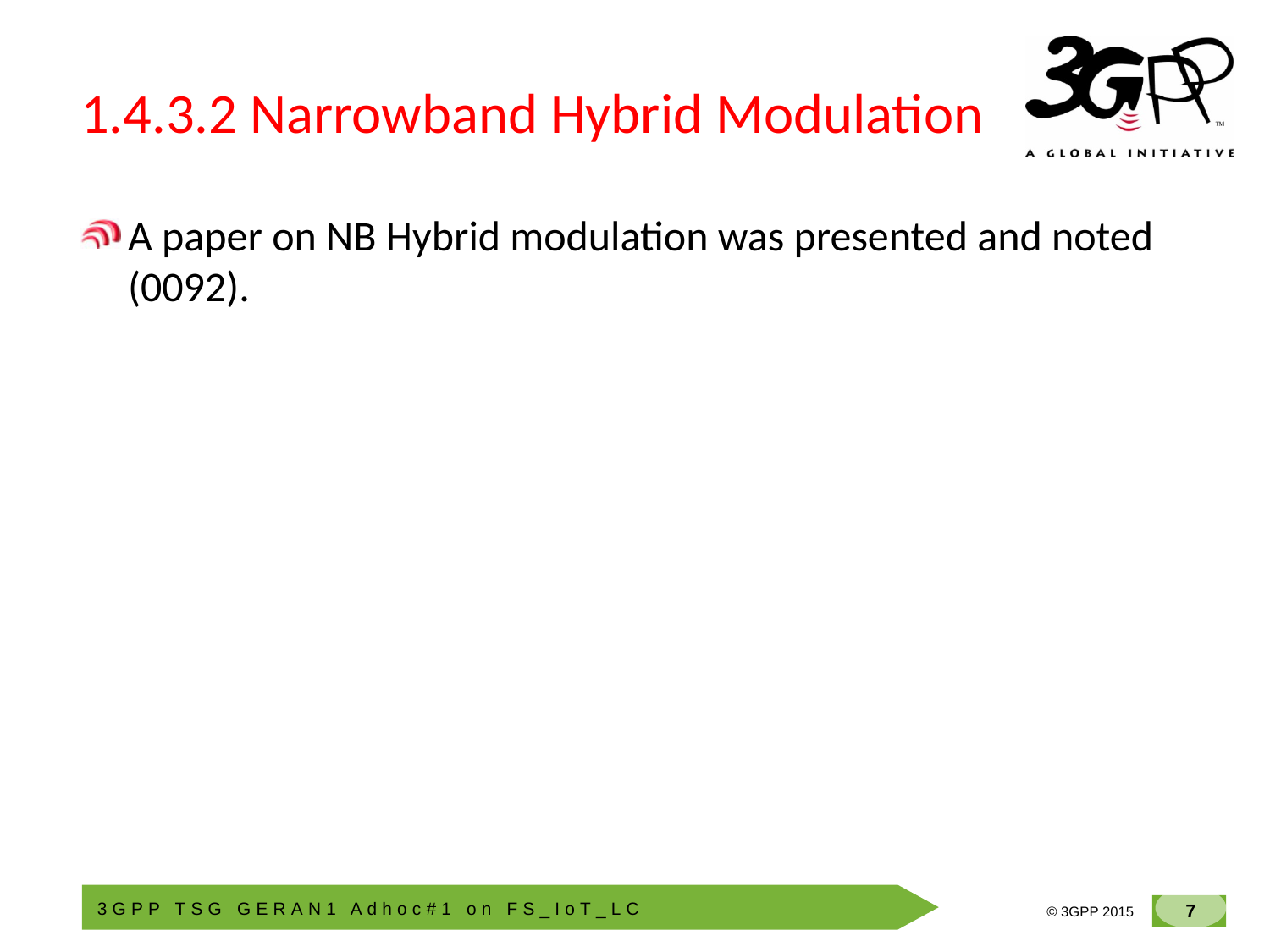

# 1.4.3.2 Narrowband Hybrid Modulation
A paper on NB Hybrid modulation was presented and noted (0092).